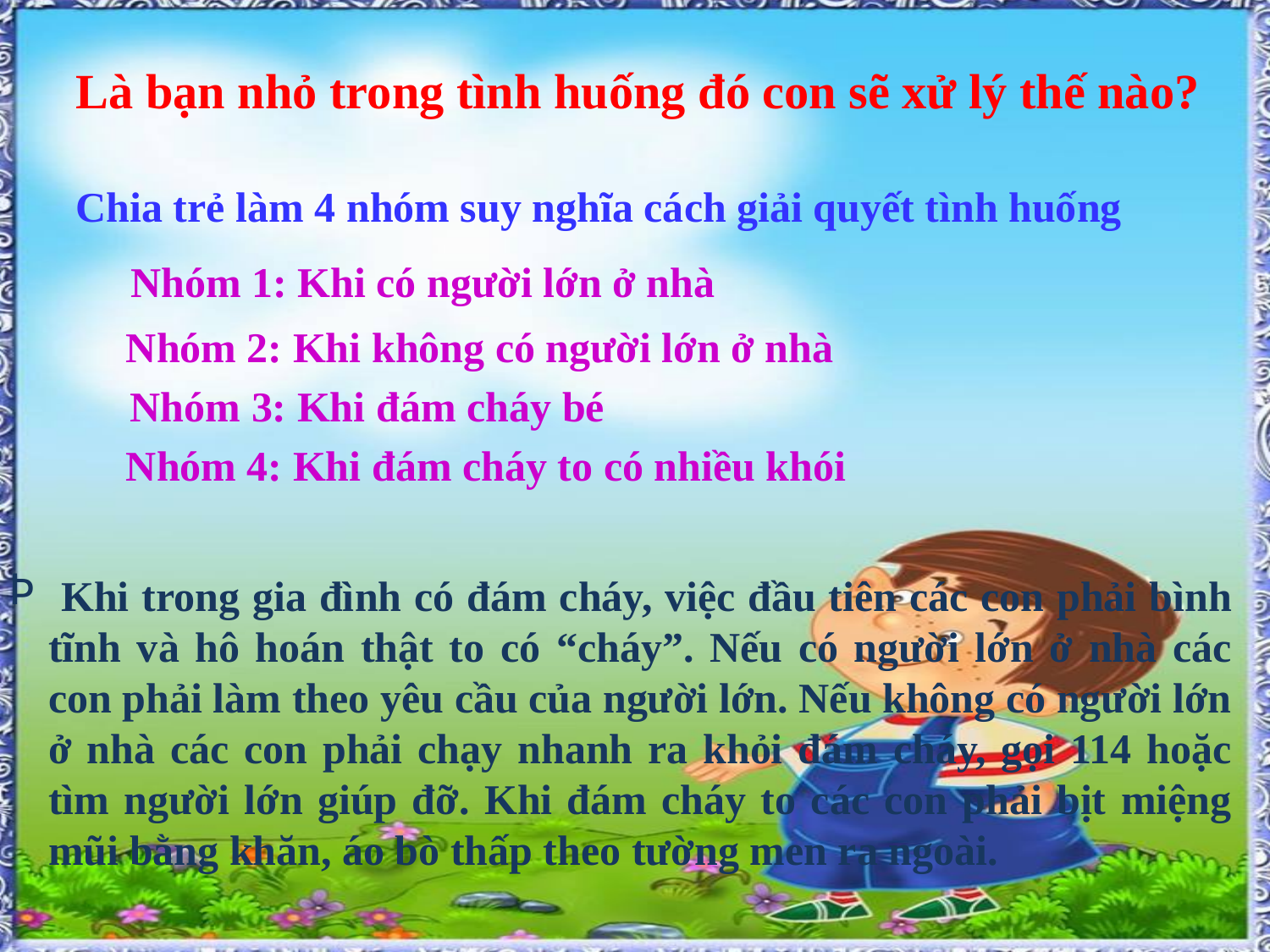

Là bạn nhỏ trong tình huống đó con sẽ xử lý thế nào?

Chia trẻ làm 4 nhóm suy nghĩa cách giải quyết tình huống
Nhóm 1: Khi có người lớn ở nhà
Nhóm 2: Khi không có người lớn ở nhà
Nhóm 3: Khi đám cháy bé
Nhóm 4: Khi đám cháy to có nhiều khói
 Khi trong gia đình có đám cháy, việc đầu tiên các con phải bình tĩnh và hô hoán thật to có “cháy”. Nếu có người lớn ở nhà các con phải làm theo yêu cầu của người lớn. Nếu không có người lớn ở nhà các con phải chạy nhanh ra khỏi đám cháy, gọi 114 hoặc tìm người lớn giúp đỡ. Khi đám cháy to các con phải bịt miệng mũi bằng khăn, áo bò thấp theo tường men ra ngoài.